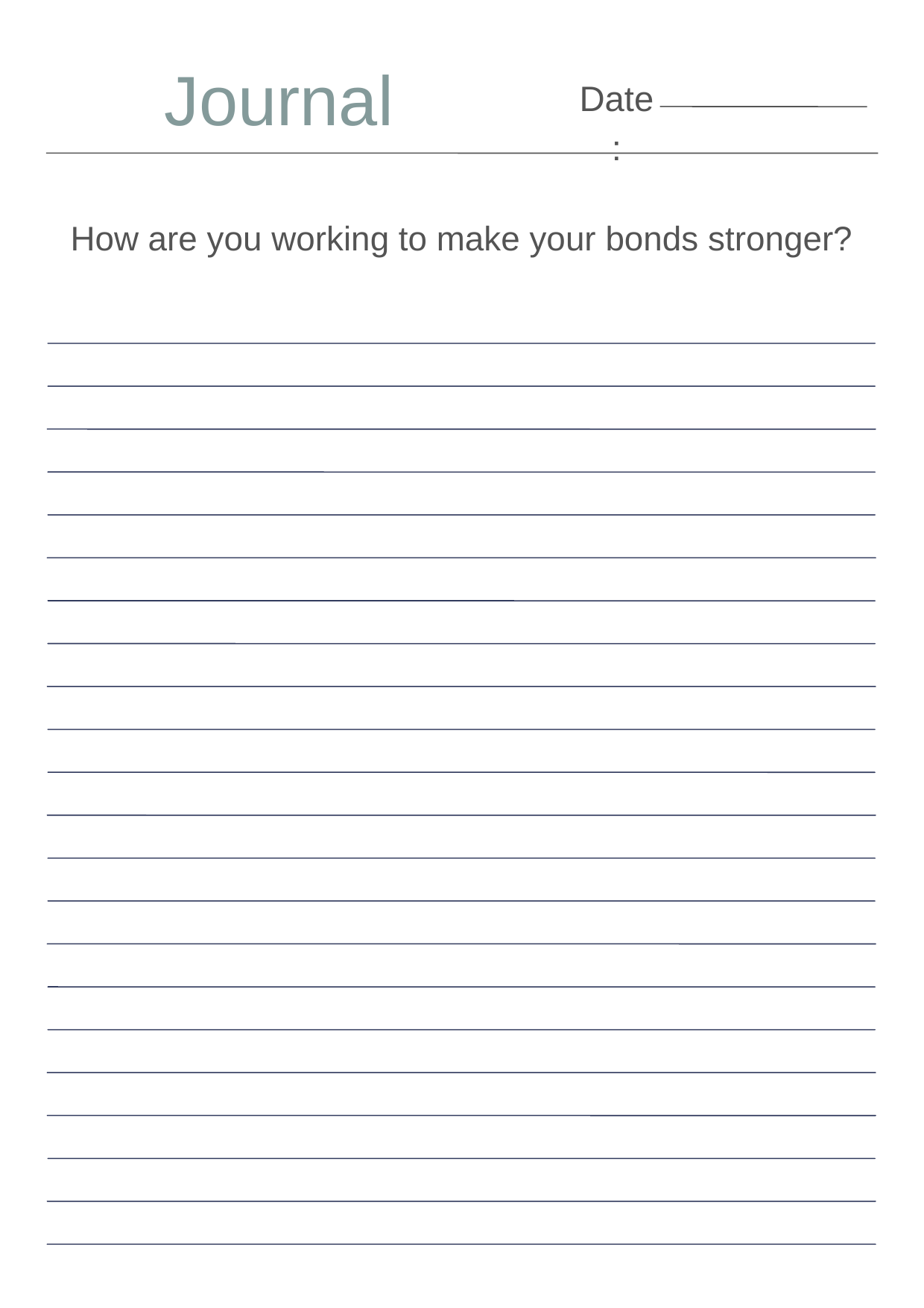

Journal
Date:

How are you working to make your bonds stronger?